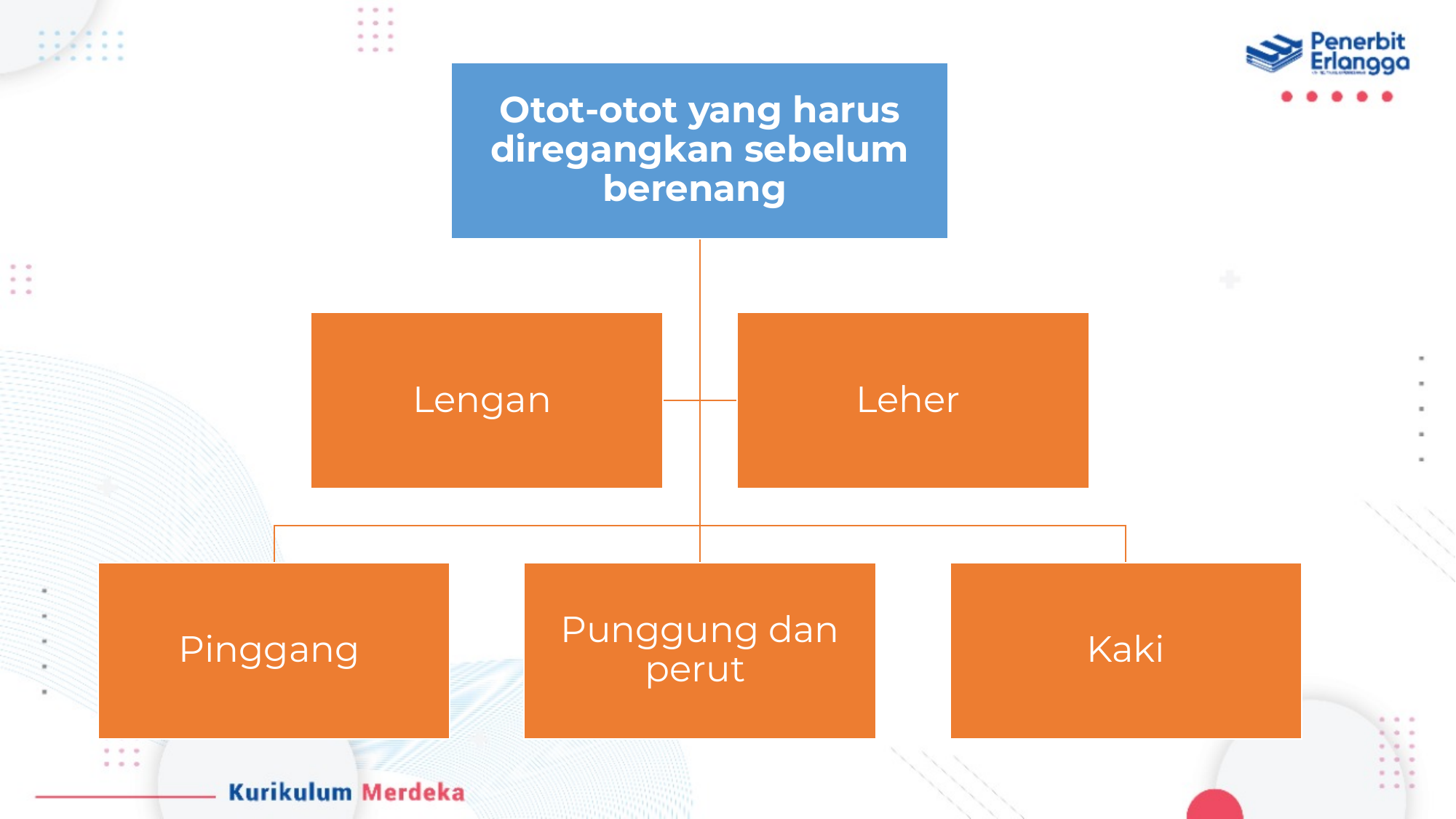

Otot-otot yang harus diregangkan sebelum berenang
Pinggang
Punggung dan perut
Kaki
Lengan
Leher